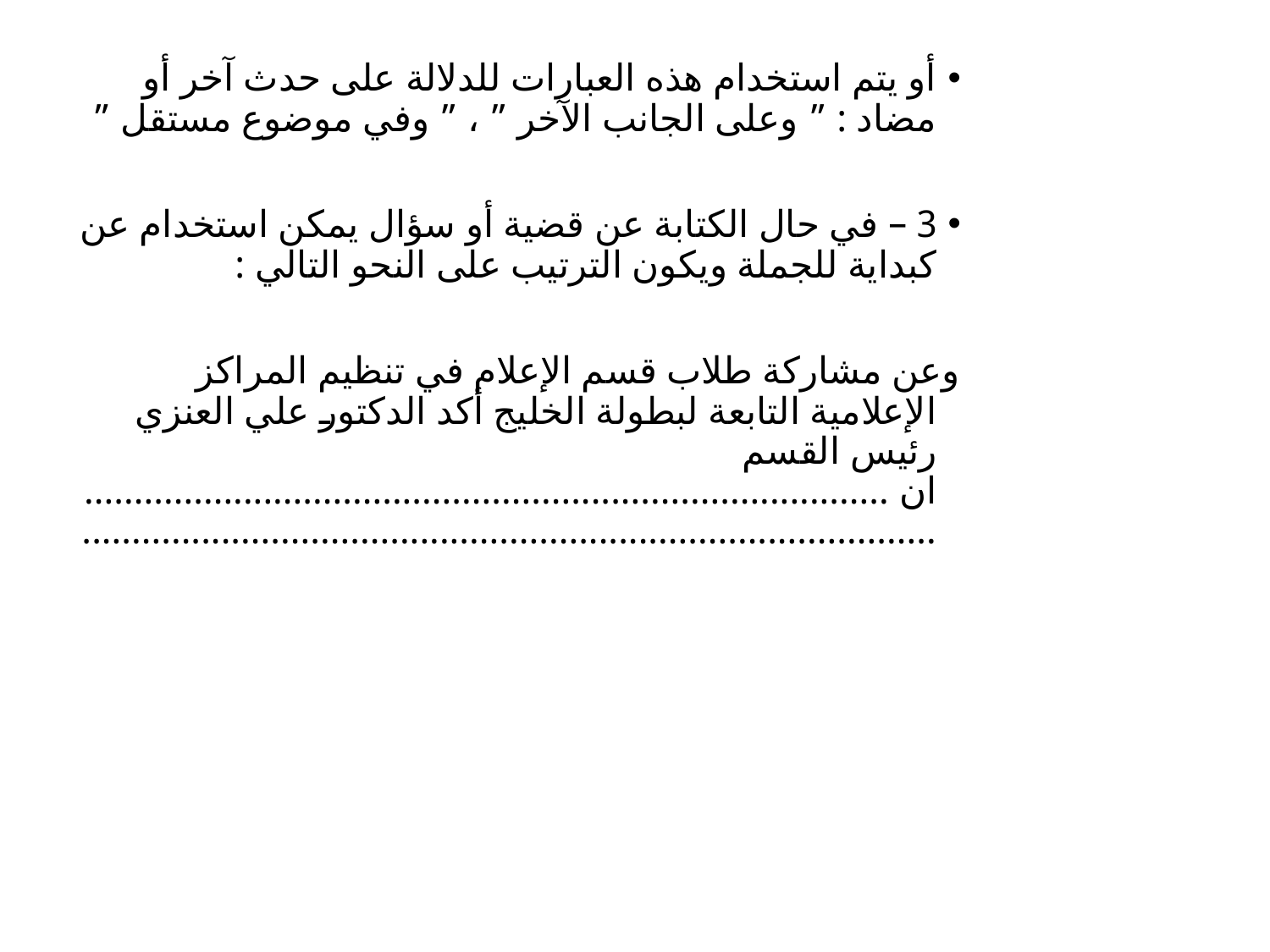

أو يتم استخدام هذه العبارات للدلالة على حدث آخر أو مضاد : ” وعلى الجانب الآخر ” ، ” وفي موضوع مستقل ”

3 – في حال الكتابة عن قضية أو سؤال يمكن استخدام عن كبداية للجملة ويكون الترتيب على النحو التالي :

وعن مشاركة طلاب قسم الإعلام في تنظيم المراكز الإعلامية التابعة لبطولة الخليج أكد الدكتور علي العنزي رئيس القسم ان .......................................................................................................................................................................